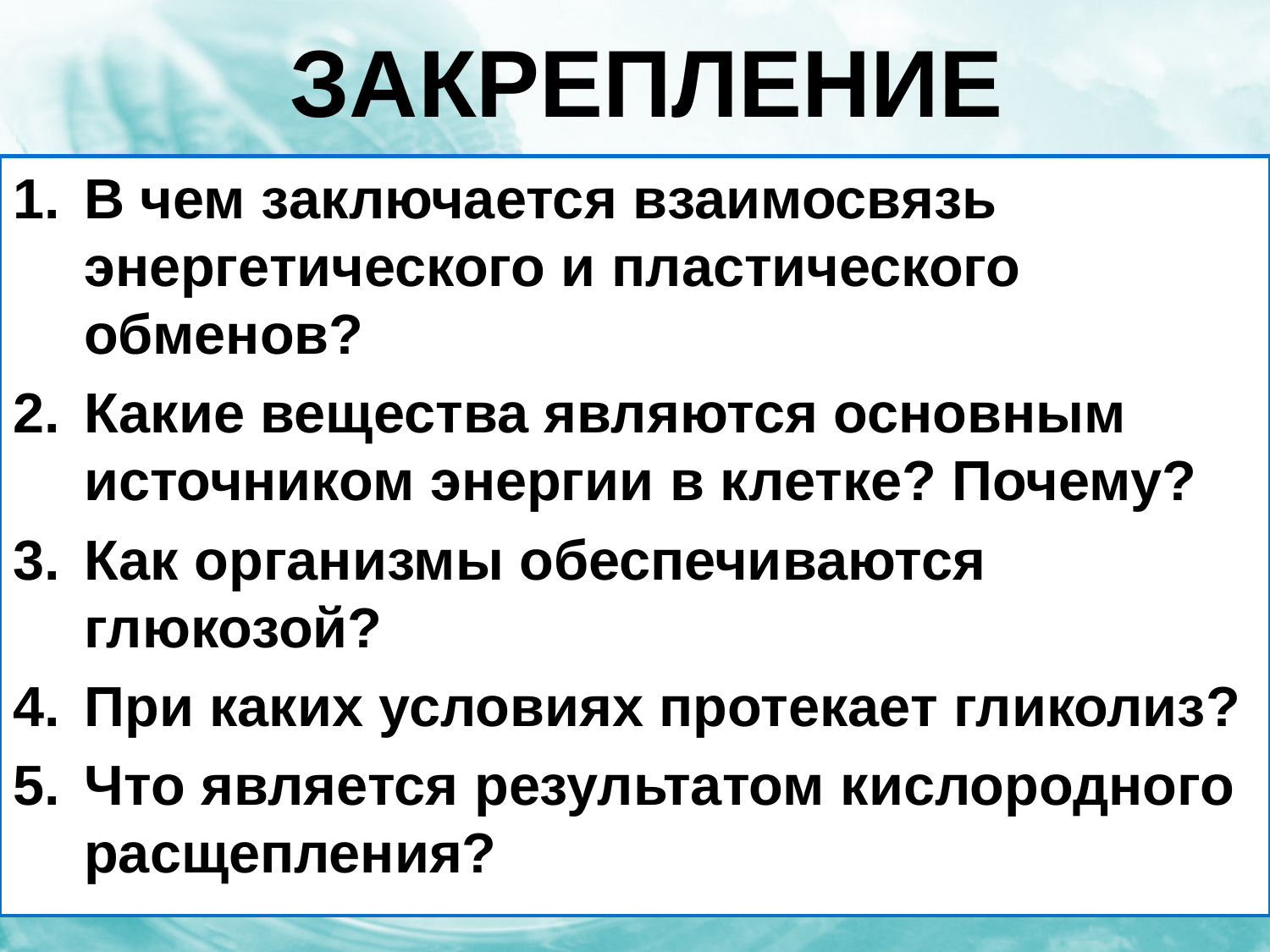

# Закрепление
В чем заключается взаимосвязь энергетического и пластического обменов?
Какие вещества являются основным источником энергии в клетке? Почему?
Как организмы обеспечиваются глюкозой?
При каких условиях протекает гликолиз?
Что является результатом кислородного расщепления?